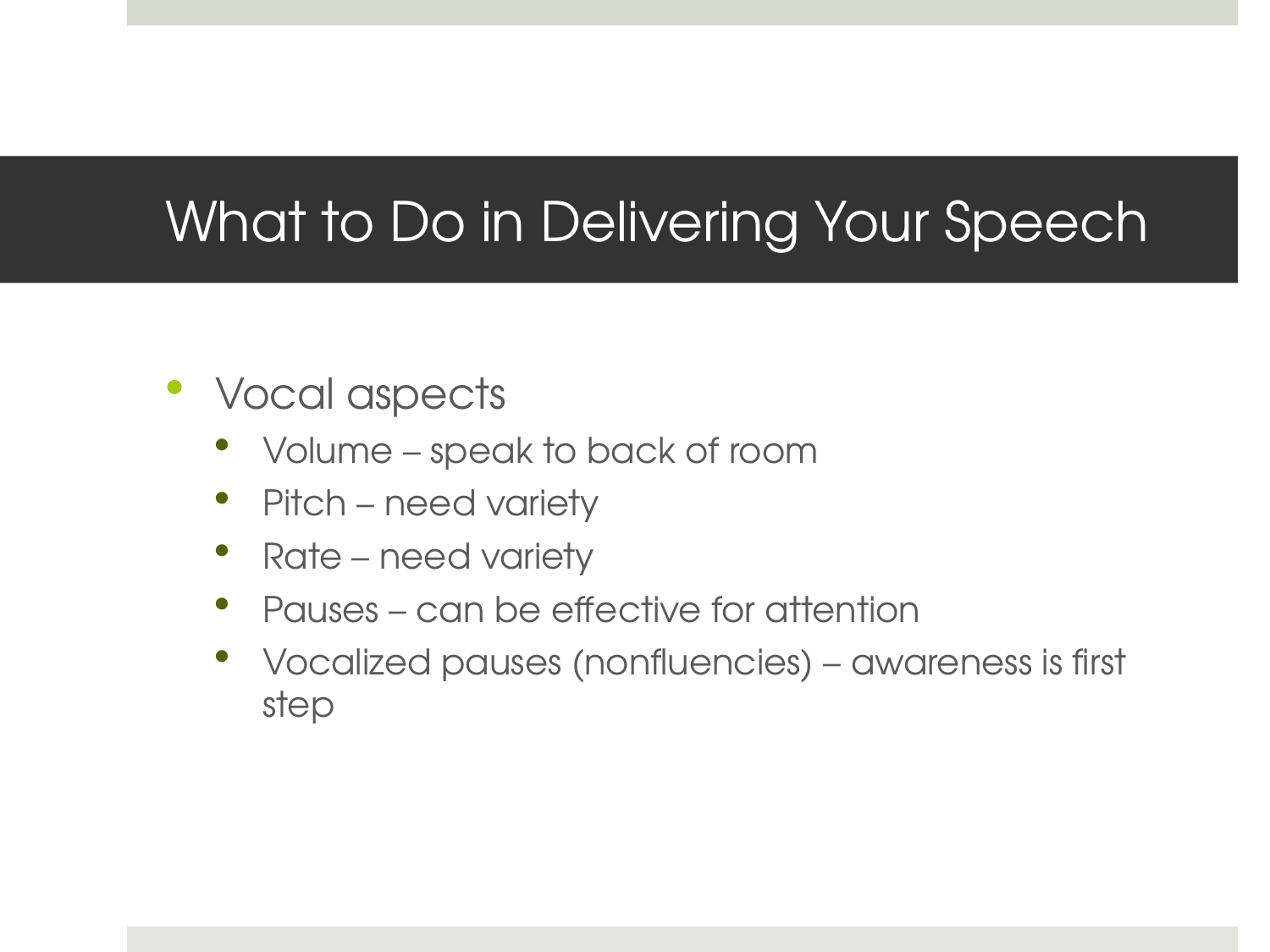

# What to Do in Delivering Your Speech
Vocal aspects
Volume – speak to back of room
Pitch – need variety
Rate – need variety
Pauses – can be effective for attention
Vocalized pauses (nonfluencies) – awareness is first step